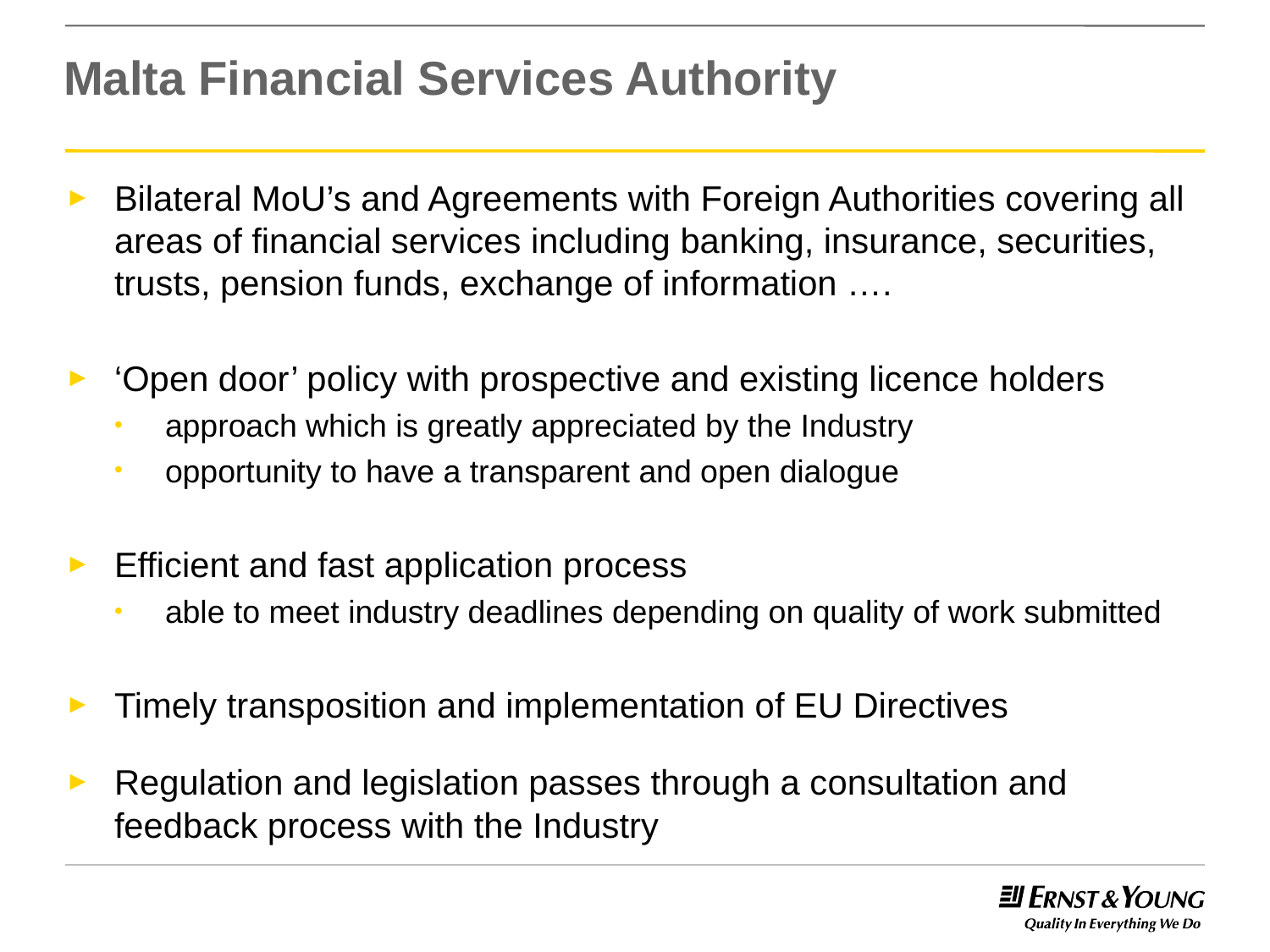

# Malta Financial Services Authority
Bilateral MoU’s and Agreements with Foreign Authorities covering all areas of financial services including banking, insurance, securities, trusts, pension funds, exchange of information ….

‘Open door’ policy with prospective and existing licence holders
approach which is greatly appreciated by the Industry
opportunity to have a transparent and open dialogue

Efficient and fast application process
able to meet industry deadlines depending on quality of work submitted

Timely transposition and implementation of EU Directives

Regulation and legislation passes through a consultation and feedback process with the Industry